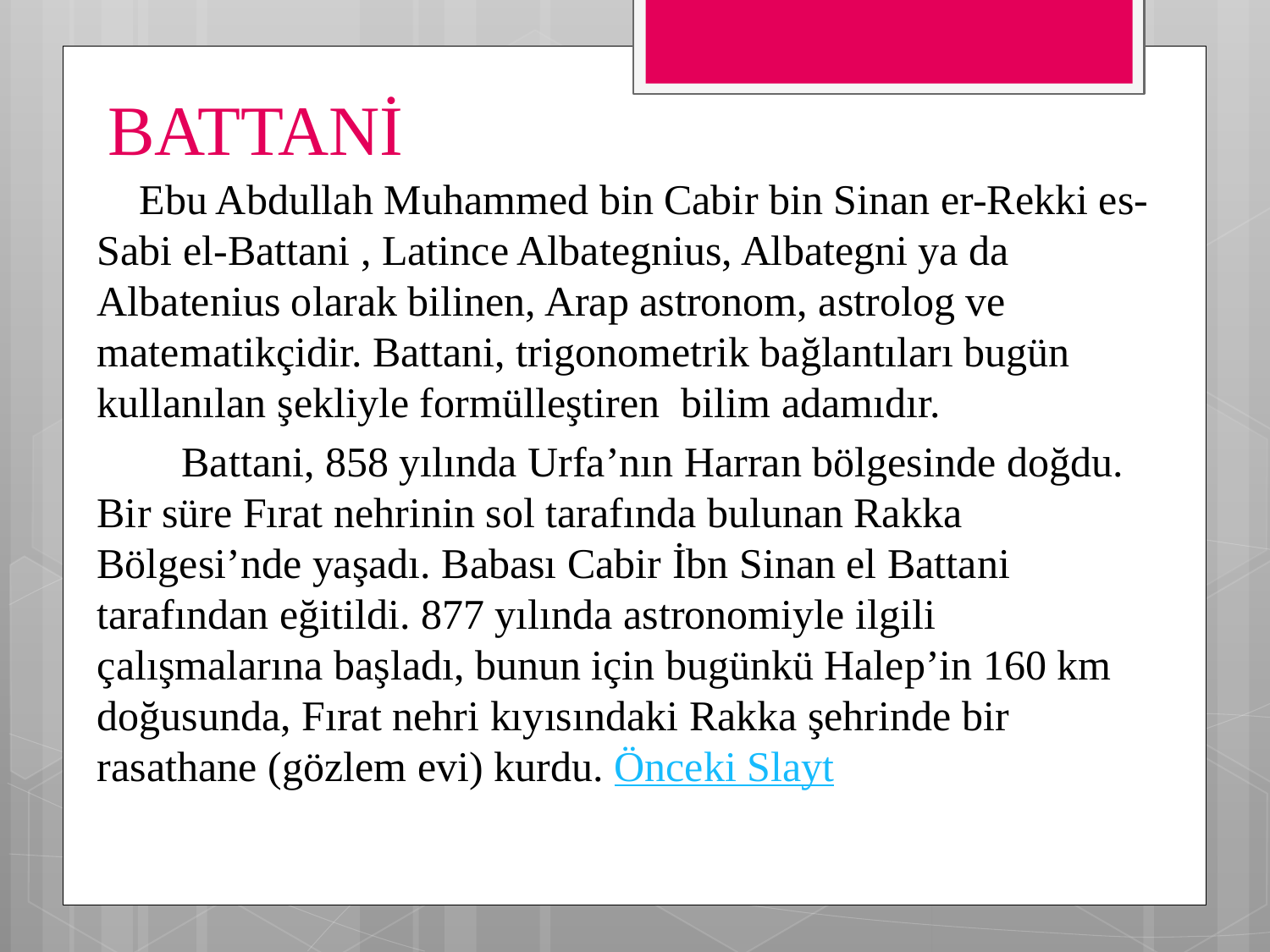

# BATTANİ
    Ebu Abdullah Muhammed bin Cabir bin Sinan er-Rekki es-Sabi el-Battani , Latince Albategnius, Albategni ya da Albatenius olarak bilinen, Arap astronom, astrolog ve matematikçidir. Battani, trigonometrik bağlantıları bugün kullanılan şekliyle formülleştiren  bilim adamıdır.
        Battani, 858 yılında Urfa’nın Harran bölgesinde doğdu. Bir süre Fırat nehrinin sol tarafında bulunan Rakka Bölgesi’nde yaşadı. Babası Cabir İbn Sinan el Battani tarafından eğitildi. 877 yılında astronomiyle ilgili çalışmalarına başladı, bunun için bugünkü Halep’in 160 km doğusunda, Fırat nehri kıyısındaki Rakka şehrinde bir rasathane (gözlem evi) kurdu. Önceki Slayt